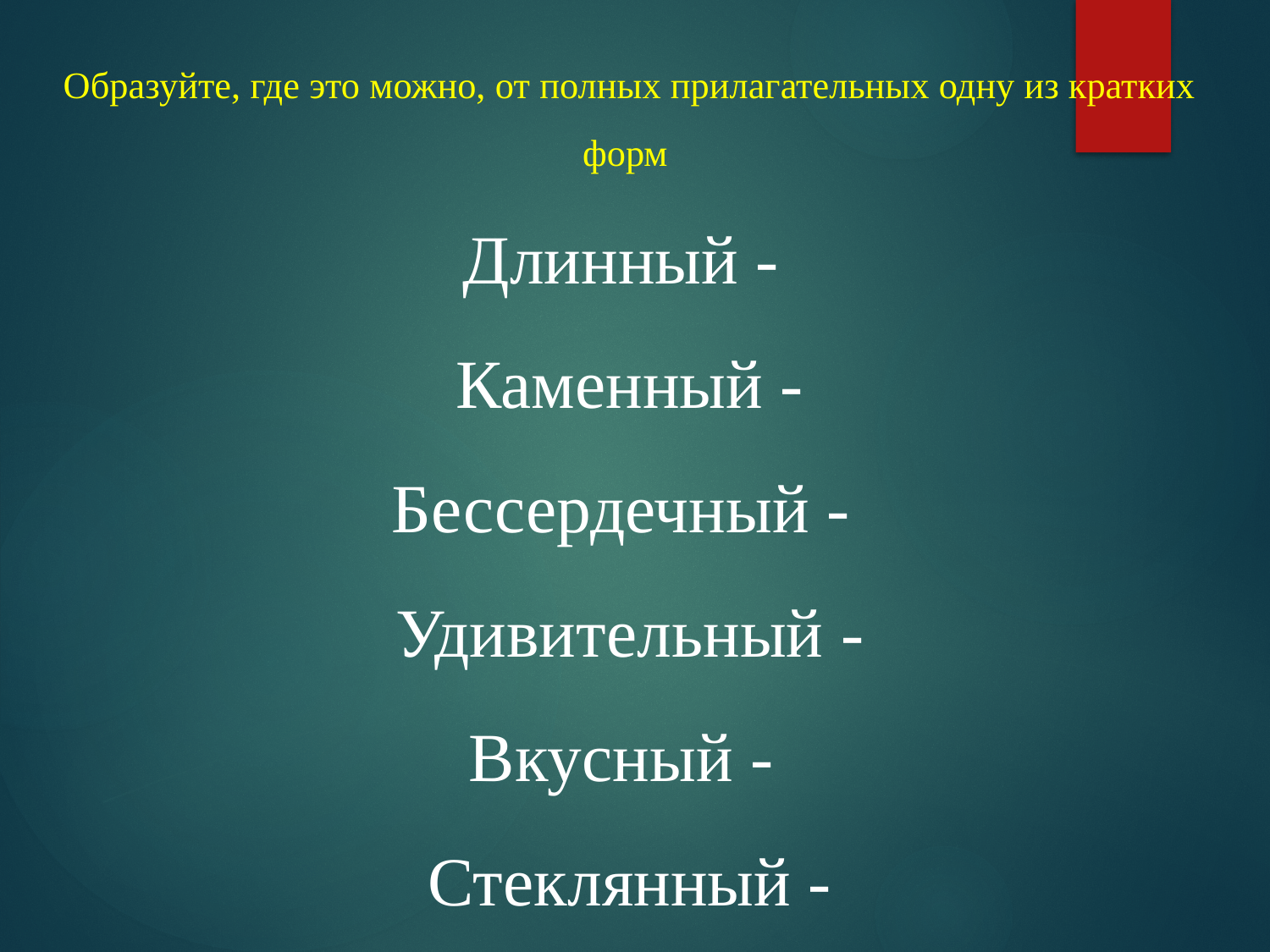

# Образуйте, где это можно, от полных прилагательных одну из кратких форм Длинный - Каменный - Бессердечный - Удивительный - Вкусный - Стеклянный -